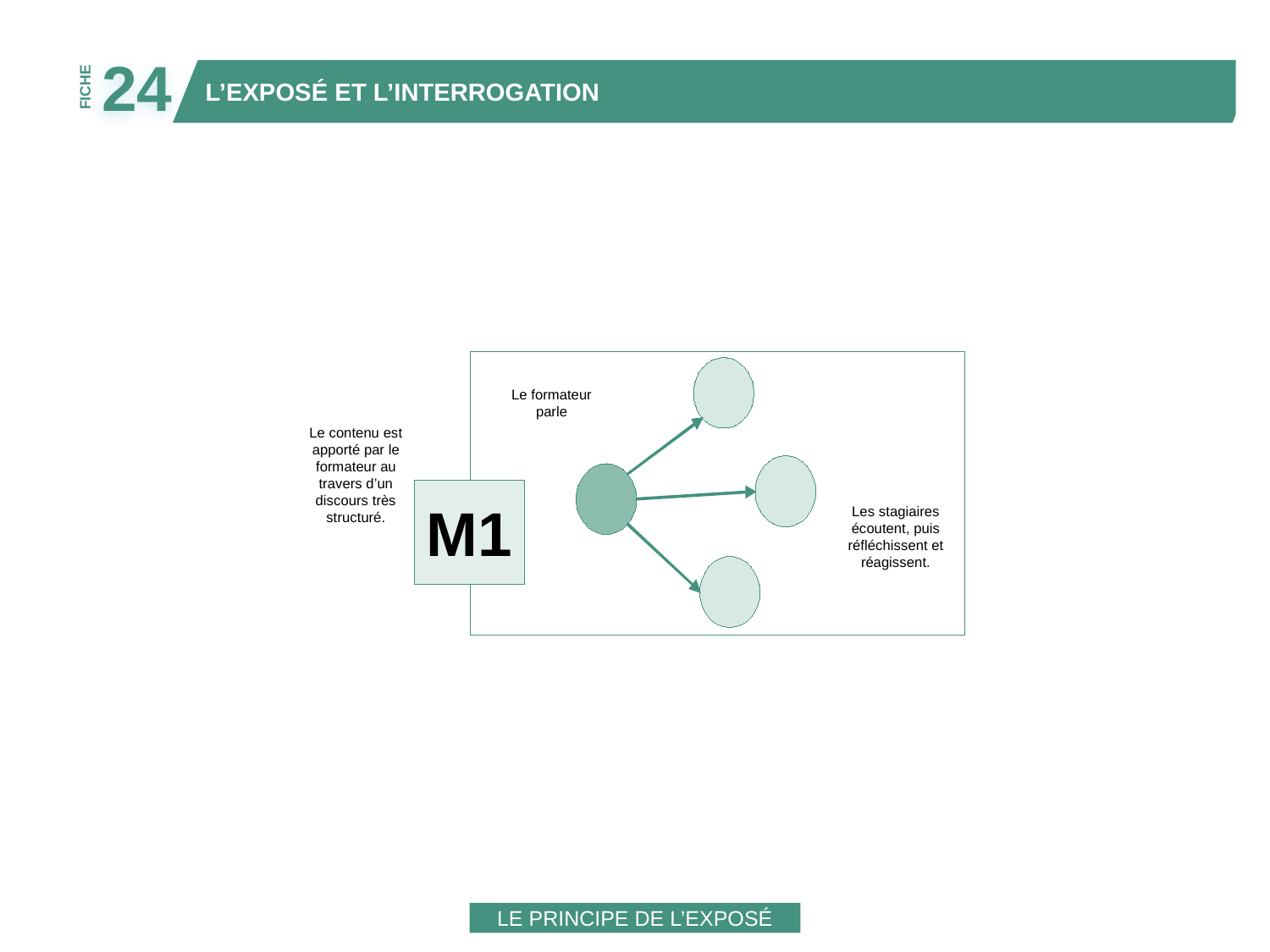

24

L’EXPOSÉ ET L’INTERROGATION
FICHE

Le formateur
parle

Le contenu est
apporté par le
formateur au
travers d’un
discours très
structuré.

M1
Les stagiaires
écoutent, puis
réfléchissent et
réagissent.

LE PRINCIPE DE L’EXPOSÉ